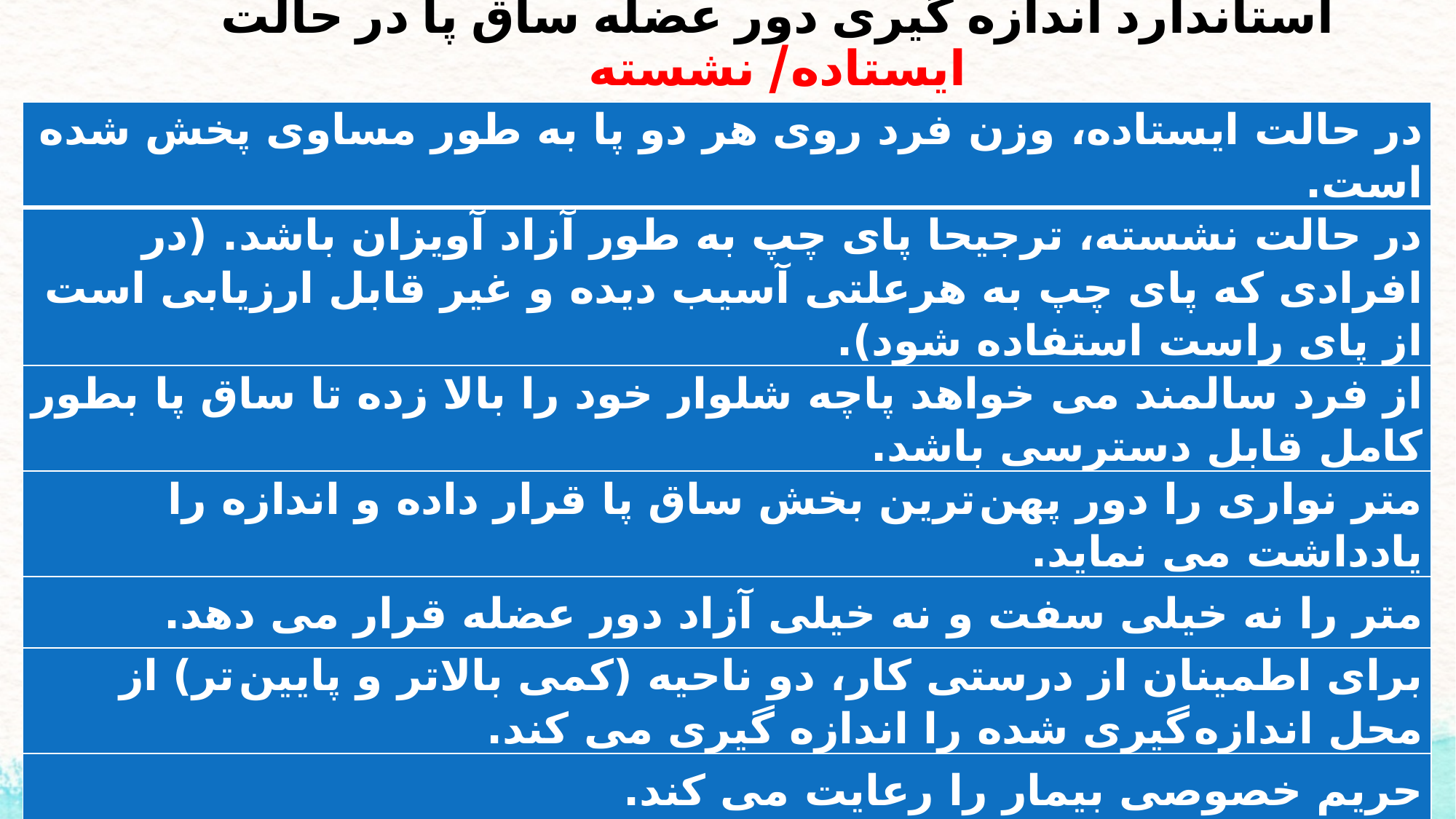

# استاندارد اندازه گیری دور عضله ساق پا در حالت ایستاده/ نشسته
| در حالت ایستاده، وزن فرد روی هر دو پا به طور مساوی پخش شده است. |
| --- |
| در حالت نشسته، ترجیحا پای چپ به طور آزاد آویزان باشد. (در افرادی که پای چپ به هرعلتی آسیب دیده و غیر قابل ارزیابی است از پای راست استفاده شود). |
| از فرد سالمند می خواهد پاچه شلوار خود را بالا زده تا ساق پا بطور کامل قابل دسترسی باشد. |
| متر نواری را دور پهن ترین بخش ساق پا قرار داده و اندازه را یادداشت می نماید. |
| متر را نه خیلی سفت و نه خیلی آزاد دور عضله قرار می دهد. |
| برای اطمینان از درستی کار، دو ناحیه (کمی بالاتر و پایین تر) از محل اندازه گیری شده را اندازه گیری می کند. |
| حریم خصوصی بیمار را رعایت می کند. |
| علت انجام این ارزیابی را برای سالمند/ همراه سالمند توضیح می دهد. |